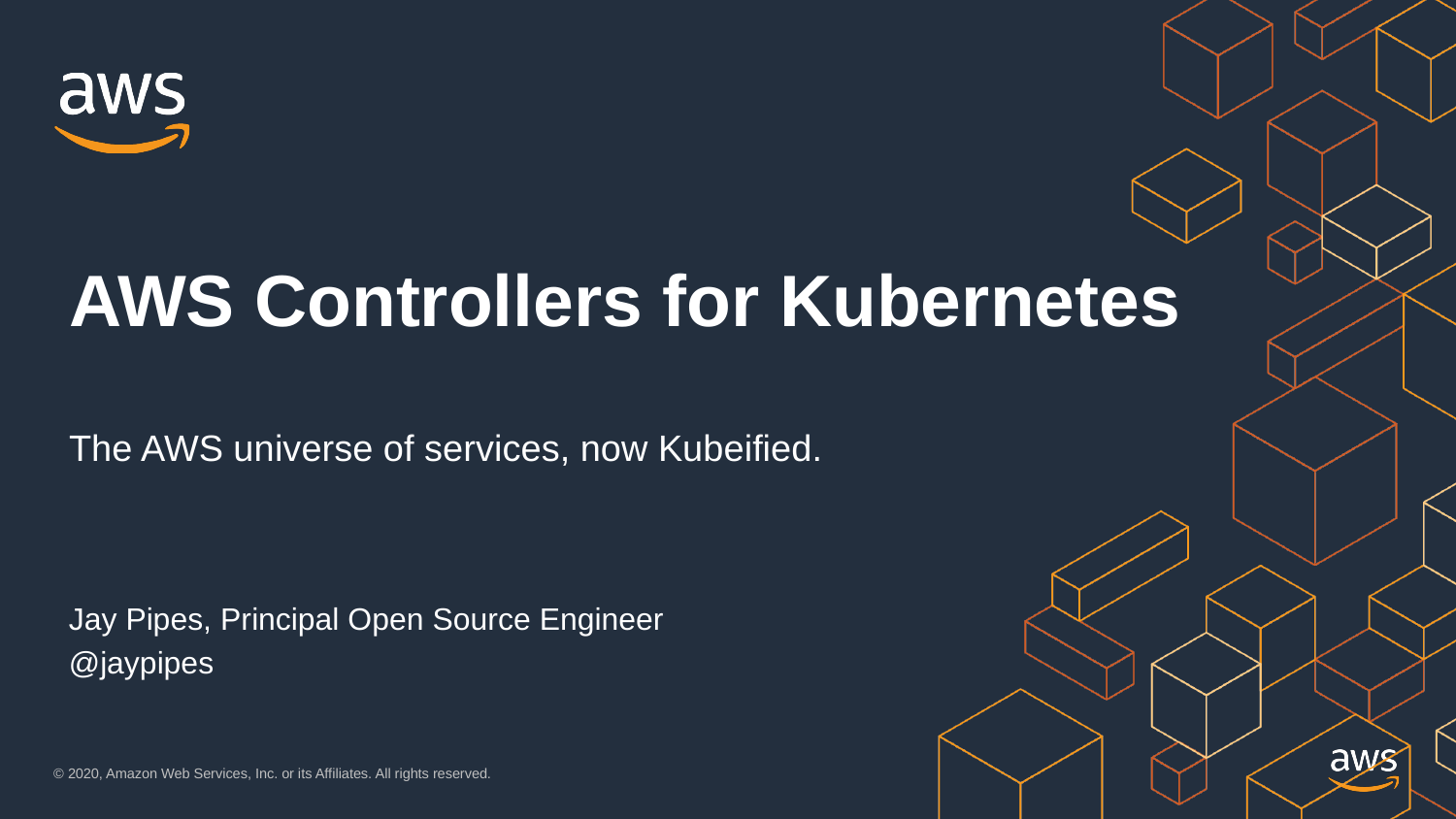

AWS Controllers for Kubernetes
The AWS universe of services, now Kubeified.
Jay Pipes, Principal Open Source Engineer
@jaypipes